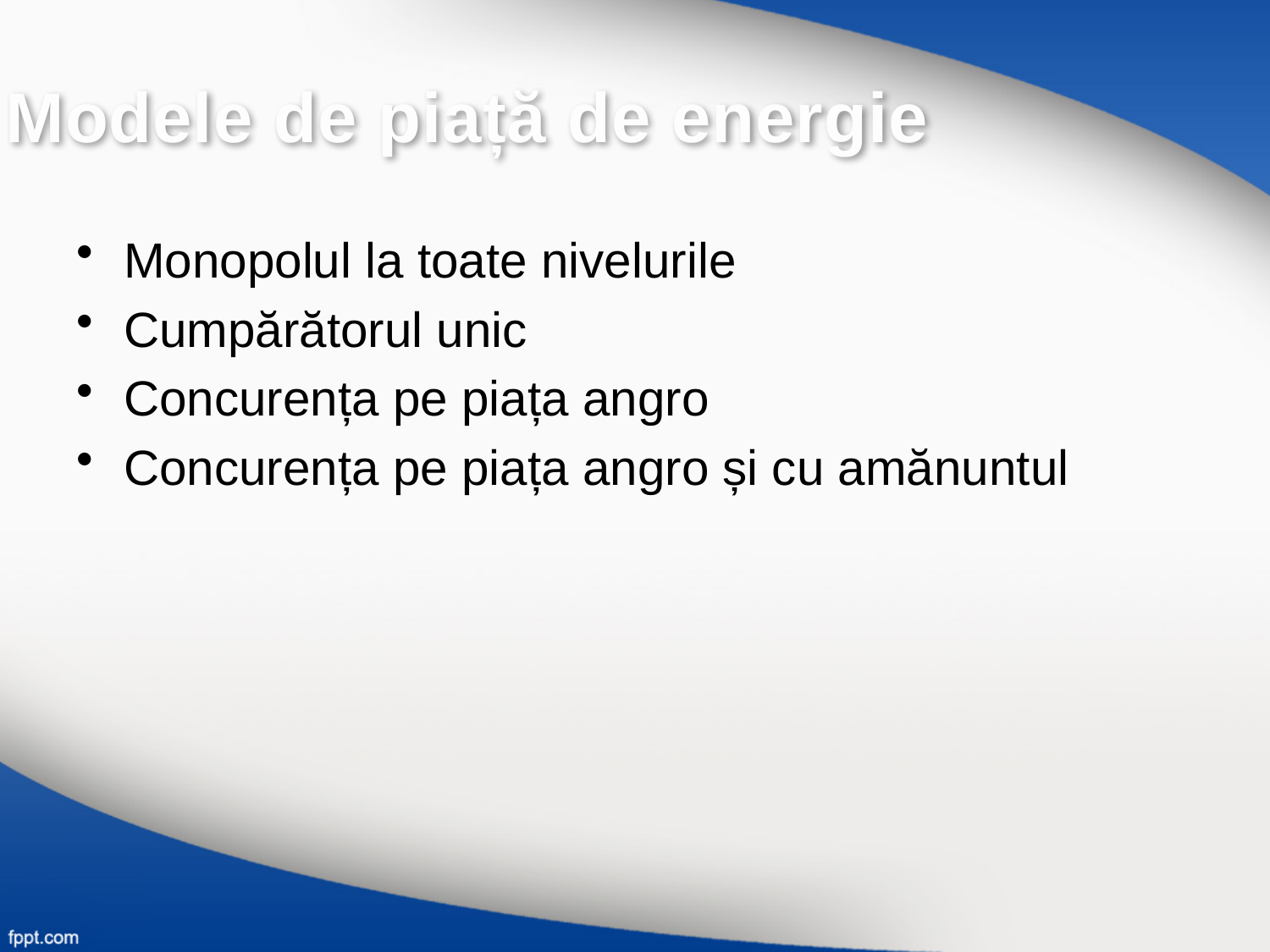

Modele de piață de energie
Monopolul la toate nivelurile
Cumpărătorul unic
Concurența pe piața angro
Concurența pe piața angro și cu amănuntul